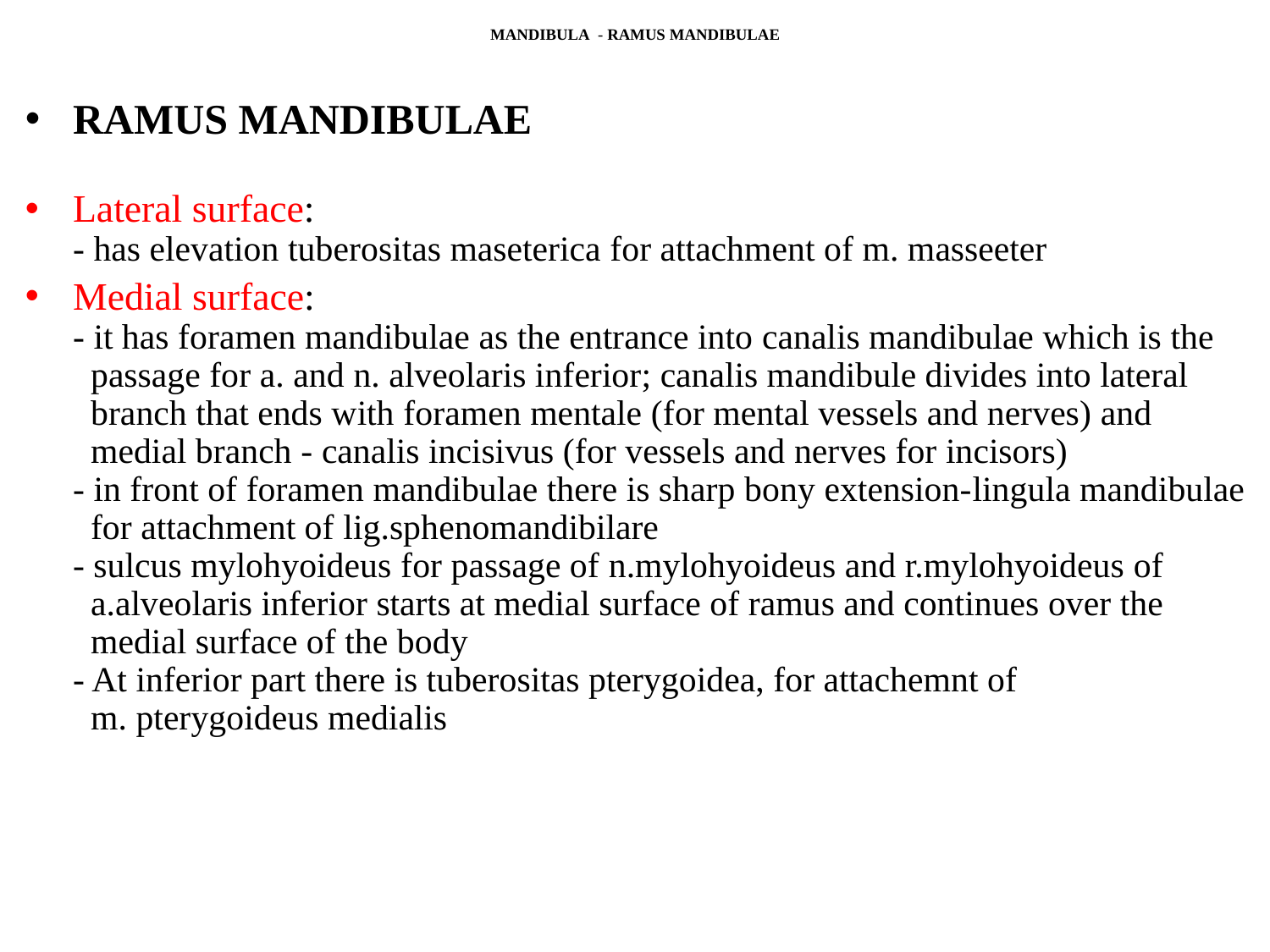

# MANDIBULA  - RAMUS MANDIBULAE
RAMUS MANDIBULAE
Lateral surface:
- has elevation tuberositas maseterica for attachment of m. masseeter
Medial surface:
- it has foramen mandibulae as the entrance into canalis mandibulae which is the
  passage for a. and n. alveolaris inferior; canalis mandibule divides into lateral
  branch that ends with foramen mentale (for mental vessels and nerves) and
  medial branch - canalis incisivus (for vessels and nerves for incisors)
- in front of foramen mandibulae there is sharp bony extension-lingula mandibulae
  for attachment of lig.sphenomandibilare
- sulcus mylohyoideus for passage of n.mylohyoideus and r.mylohyoideus of
  a.alveolaris inferior starts at medial surface of ramus and continues over the
  medial surface of the body
- At inferior part there is tuberositas pterygoidea, for attachemnt of
  m. pterygoideus medialis